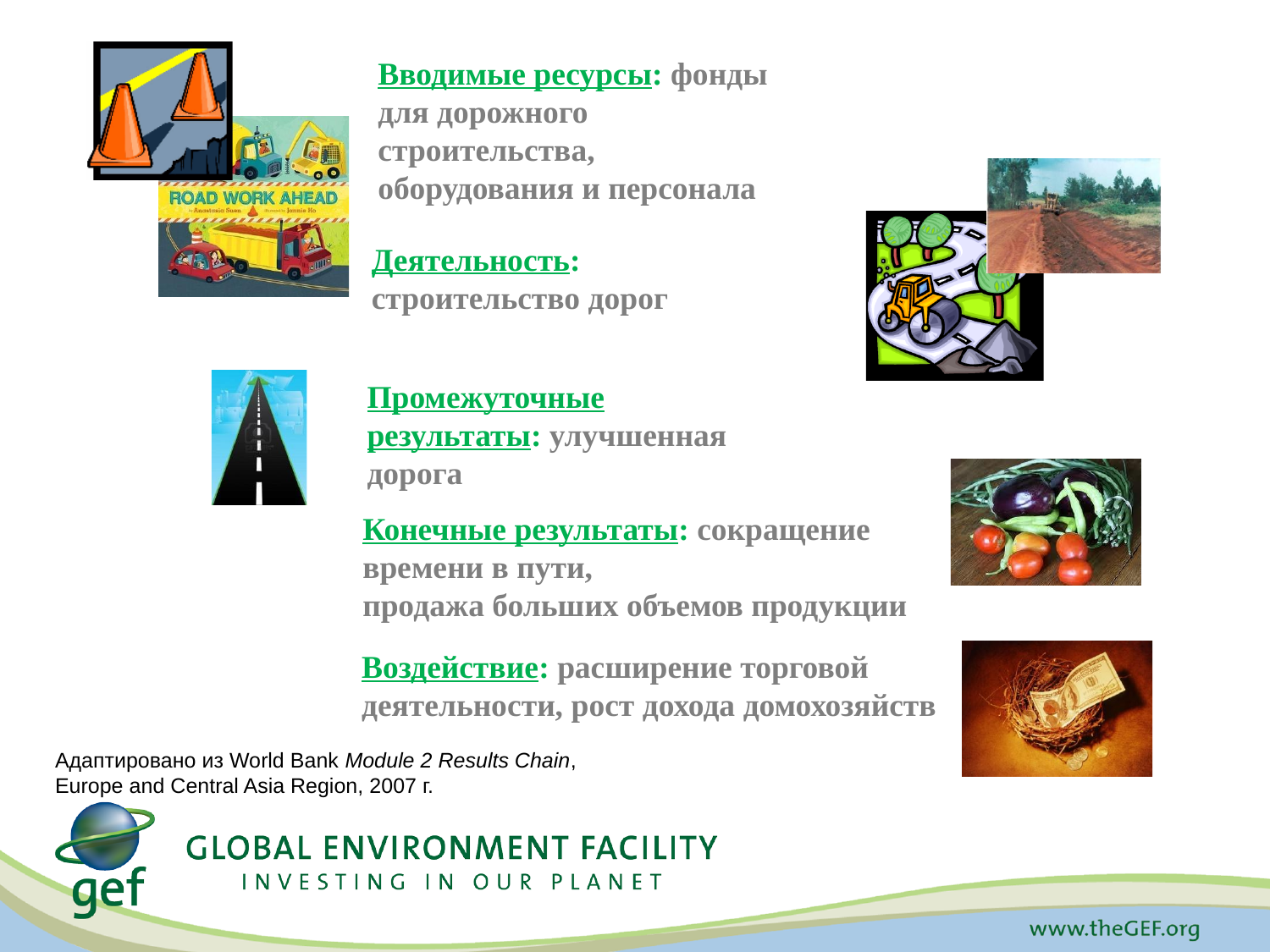

Вводимые ресурсы: фонды для дорожного строительства, оборудования и персонала

Деятельность: строительство дорог

Промежуточные результаты: улучшенная дорога

Конечные результаты: сокращение времени в пути,
продажа больших объемов продукции
Воздействие: расширение торговой деятельности, рост дохода домохозяйств

Адаптировано из World Bank Module 2 Results Chain, Europe and Central Asia Region, 2007 г.